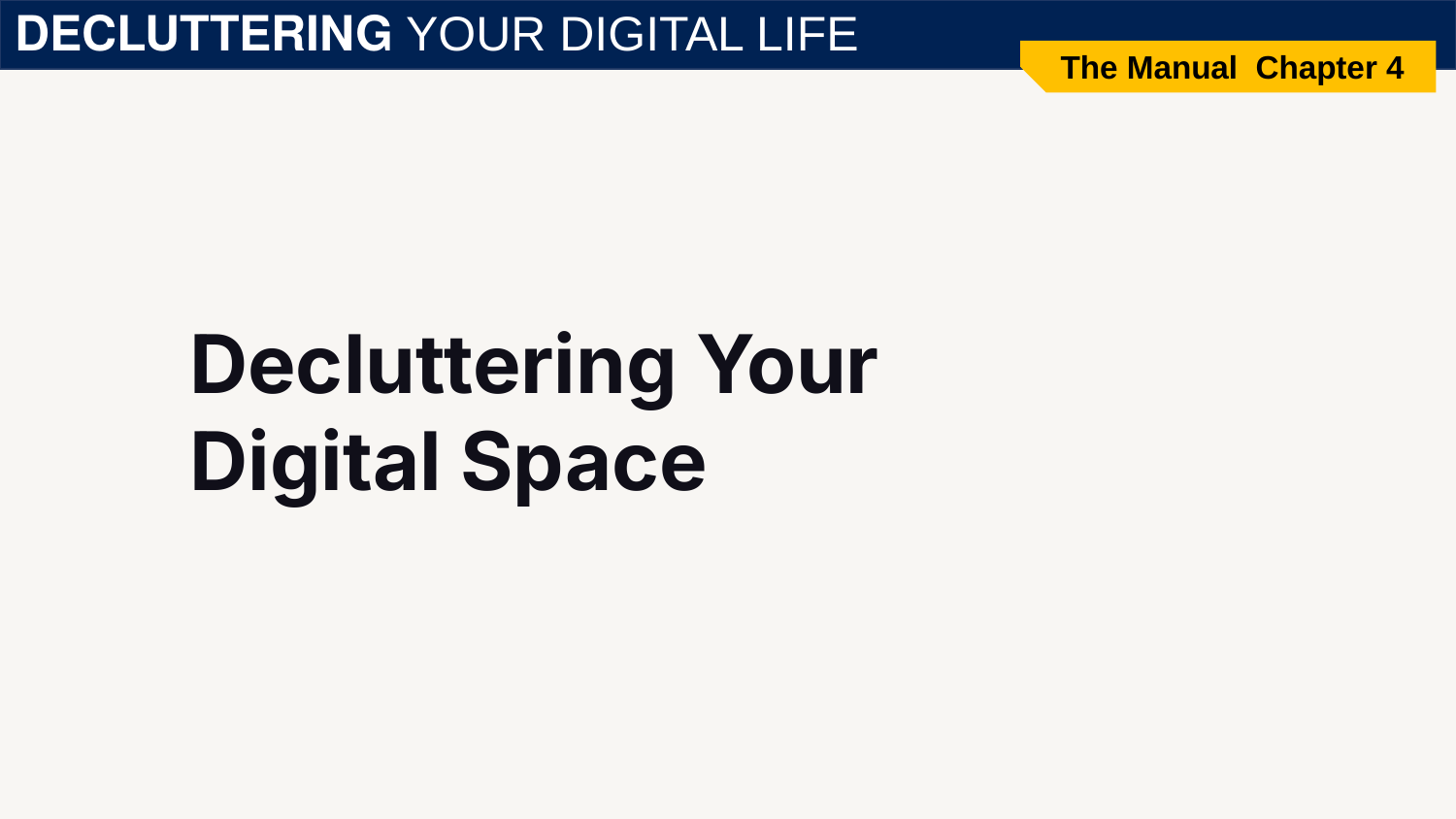

DECLUTTERING YOUR DIGITAL LIFE
The Manual  Chapter 4

# Decluttering Your Digital Space